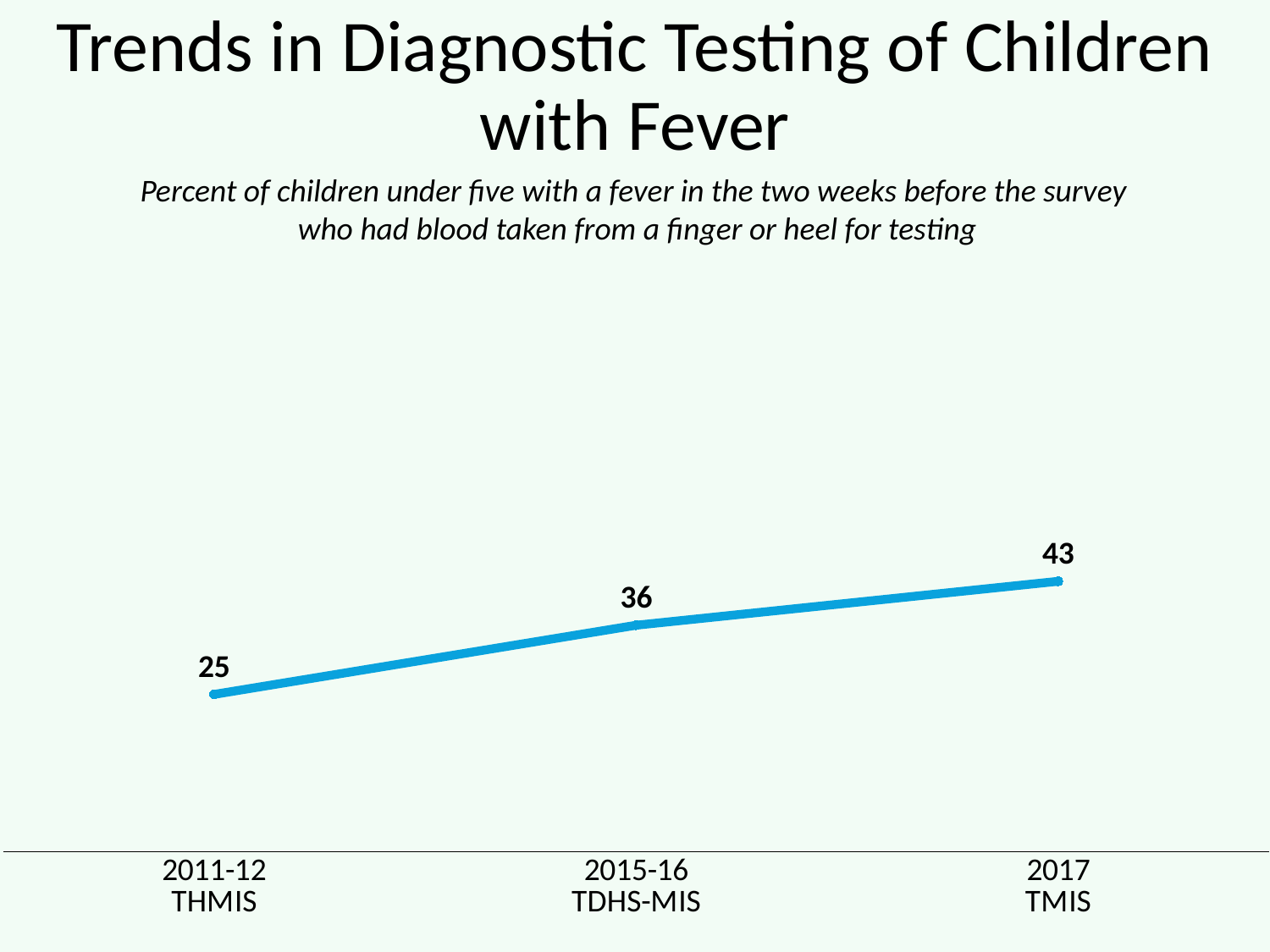

# Trends in Diagnostic Testing of Children with Fever
Percent of children under five with a fever in the two weeks before the survey
who had blood taken from a finger or heel for testing

### Chart

| Category | Series 1 |
|---|---|
| 2011-12
THMIS | 25.0 |
| 2015-16
TDHS-MIS | 36.0 |
| 2017
TMIS | 43.0 |